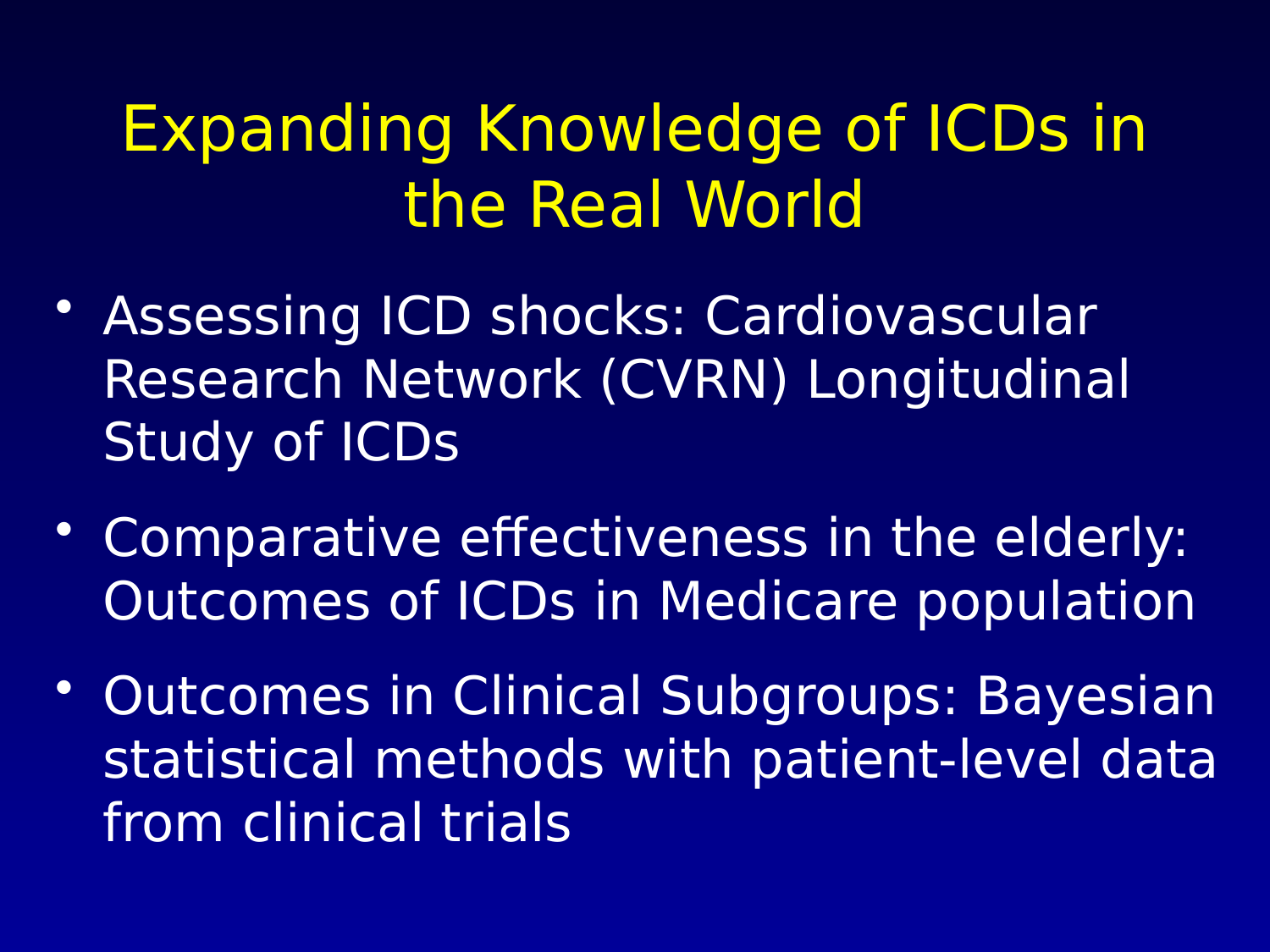

# Expanding Knowledge of ICDs in the Real World
Assessing ICD shocks: Cardiovascular Research Network (CVRN) Longitudinal Study of ICDs
Comparative effectiveness in the elderly: Outcomes of ICDs in Medicare population
Outcomes in Clinical Subgroups: Bayesian statistical methods with patient-level data from clinical trials